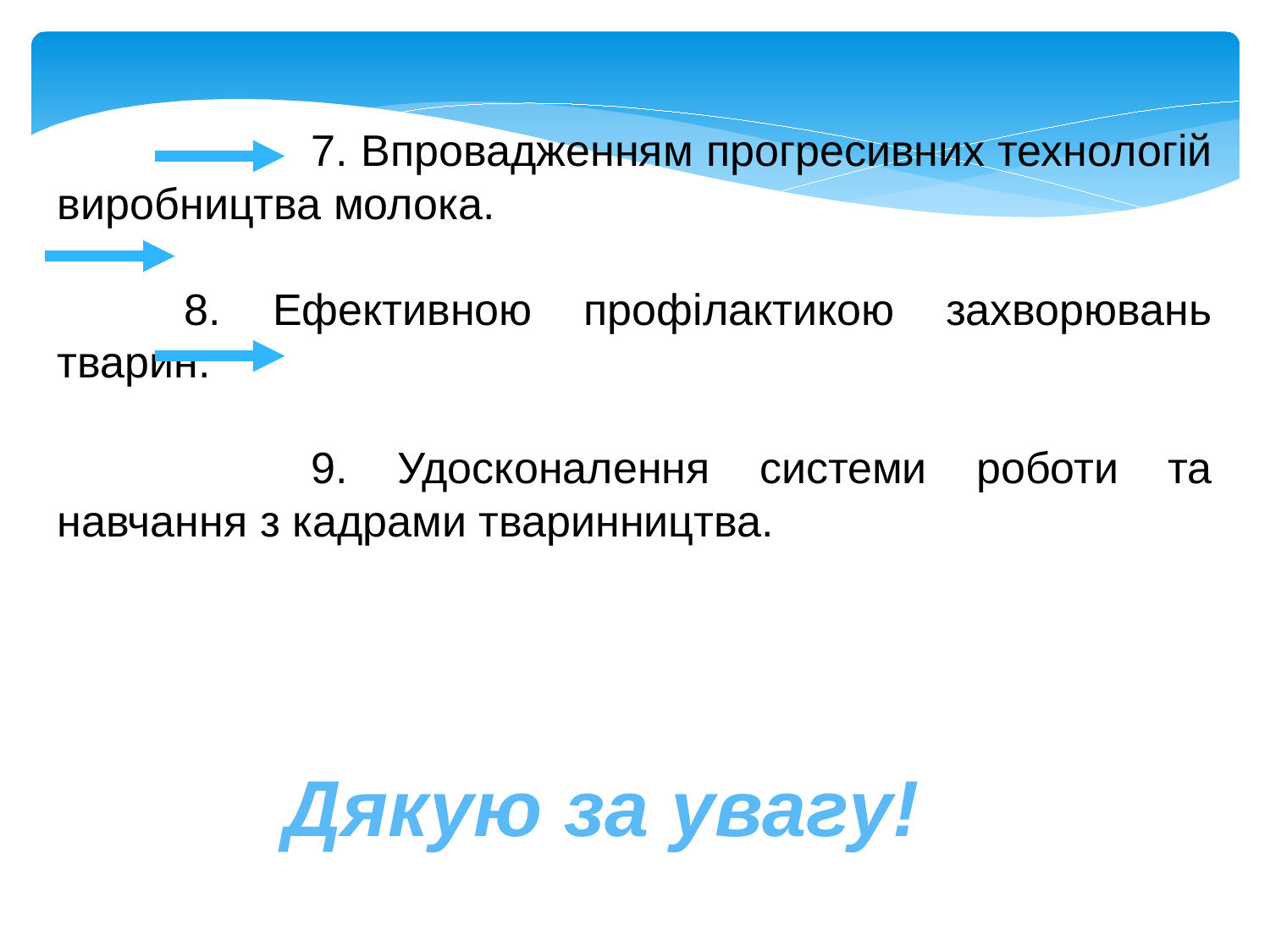

7. Впровадженням прогресивних технологій виробництва молока.

	8. Ефективною профілактикою захворювань тварин.

		9. Удосконалення системи роботи та навчання з кадрами тваринництва.

Дякую за увагу!